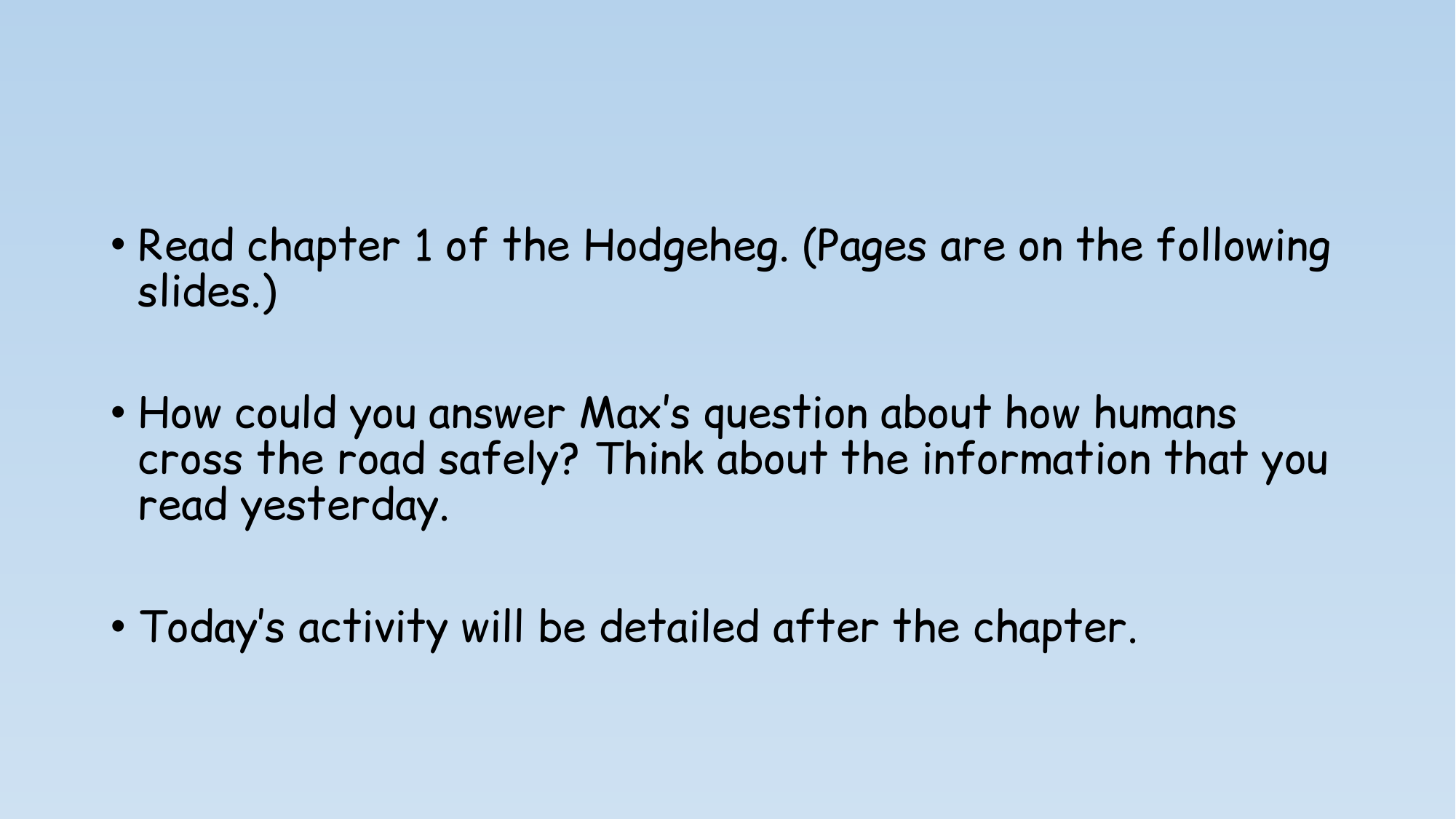

#
Read chapter 1 of the Hodgeheg. (Pages are on the following slides.)

How could you answer Max’s question about how humans cross the road safely? Think about the information that you read yesterday.

Today’s activity will be detailed after the chapter.